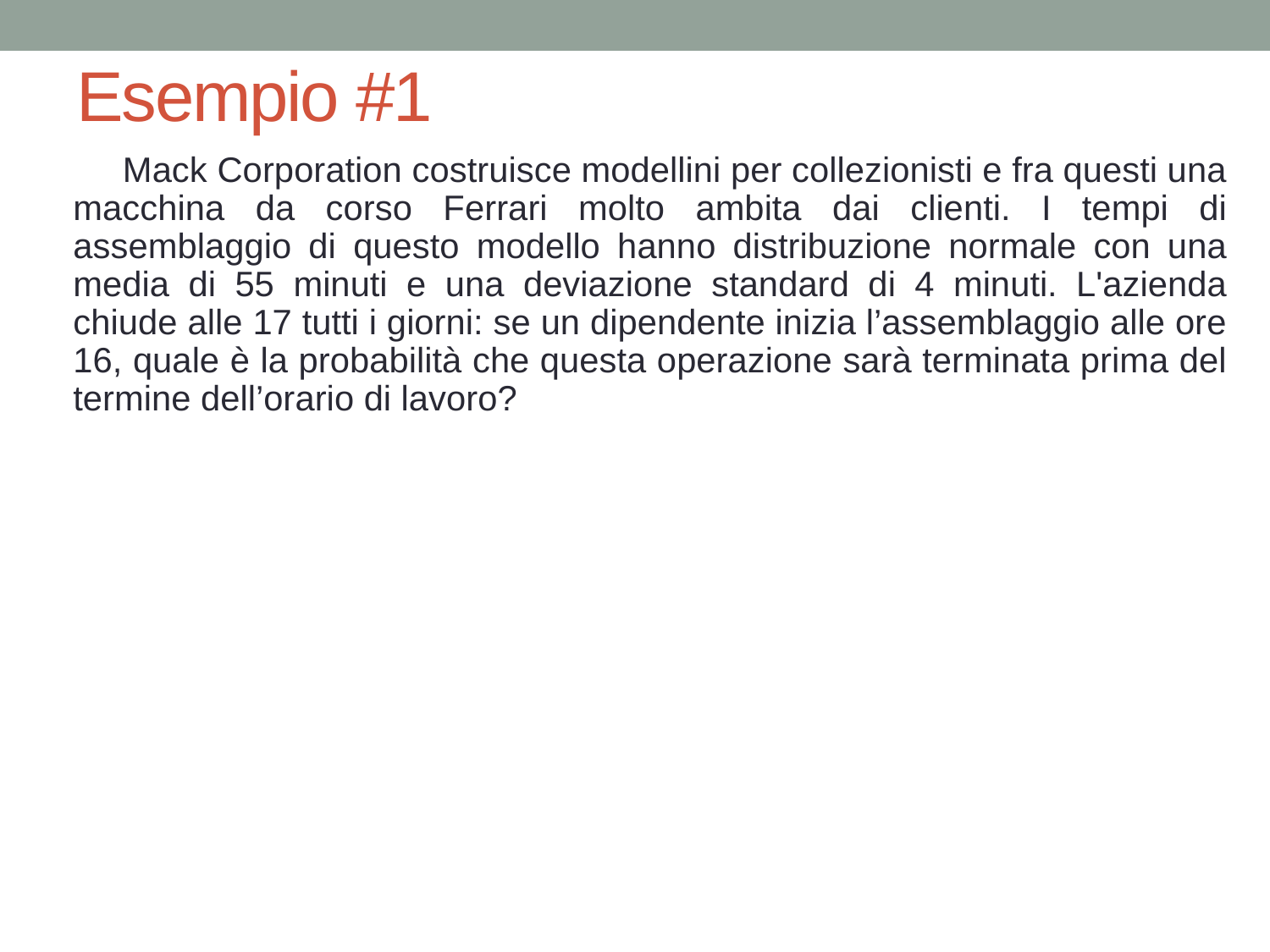

# Esempio #1
Mack Corporation costruisce modellini per collezionisti e fra questi una macchina da corso Ferrari molto ambita dai clienti. I tempi di assemblaggio di questo modello hanno distribuzione normale con una media di 55 minuti e una deviazione standard di 4 minuti. L'azienda chiude alle 17 tutti i giorni: se un dipendente inizia l’assemblaggio alle ore 16, quale è la probabilità che questa operazione sarà terminata prima del termine dell’orario di lavoro?